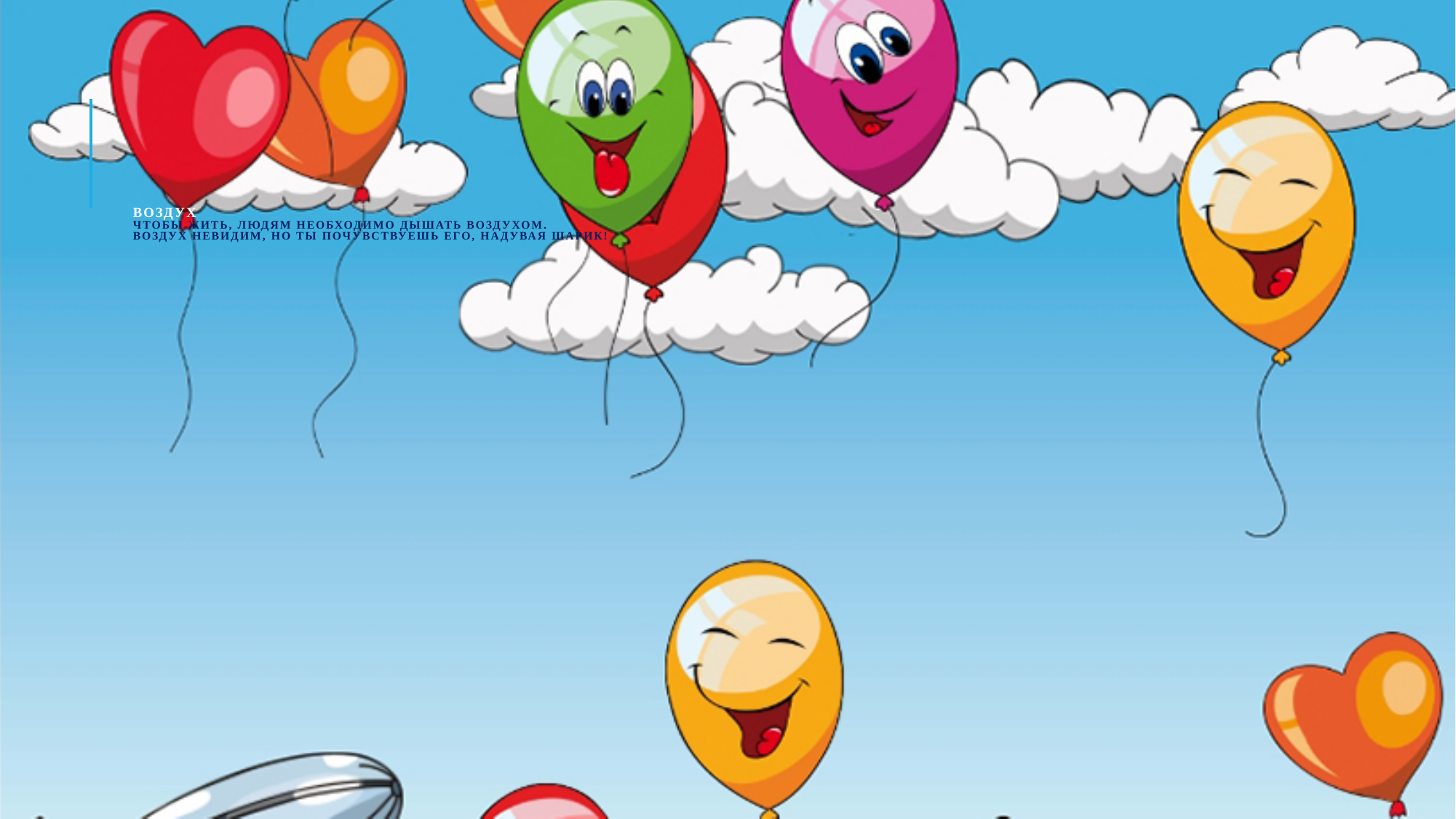

# ВОЗДУХ Чтобы жить, людям необходимо дышать воздухом. Воздух невидим, но ты почувствуешь его, надувая шарик!